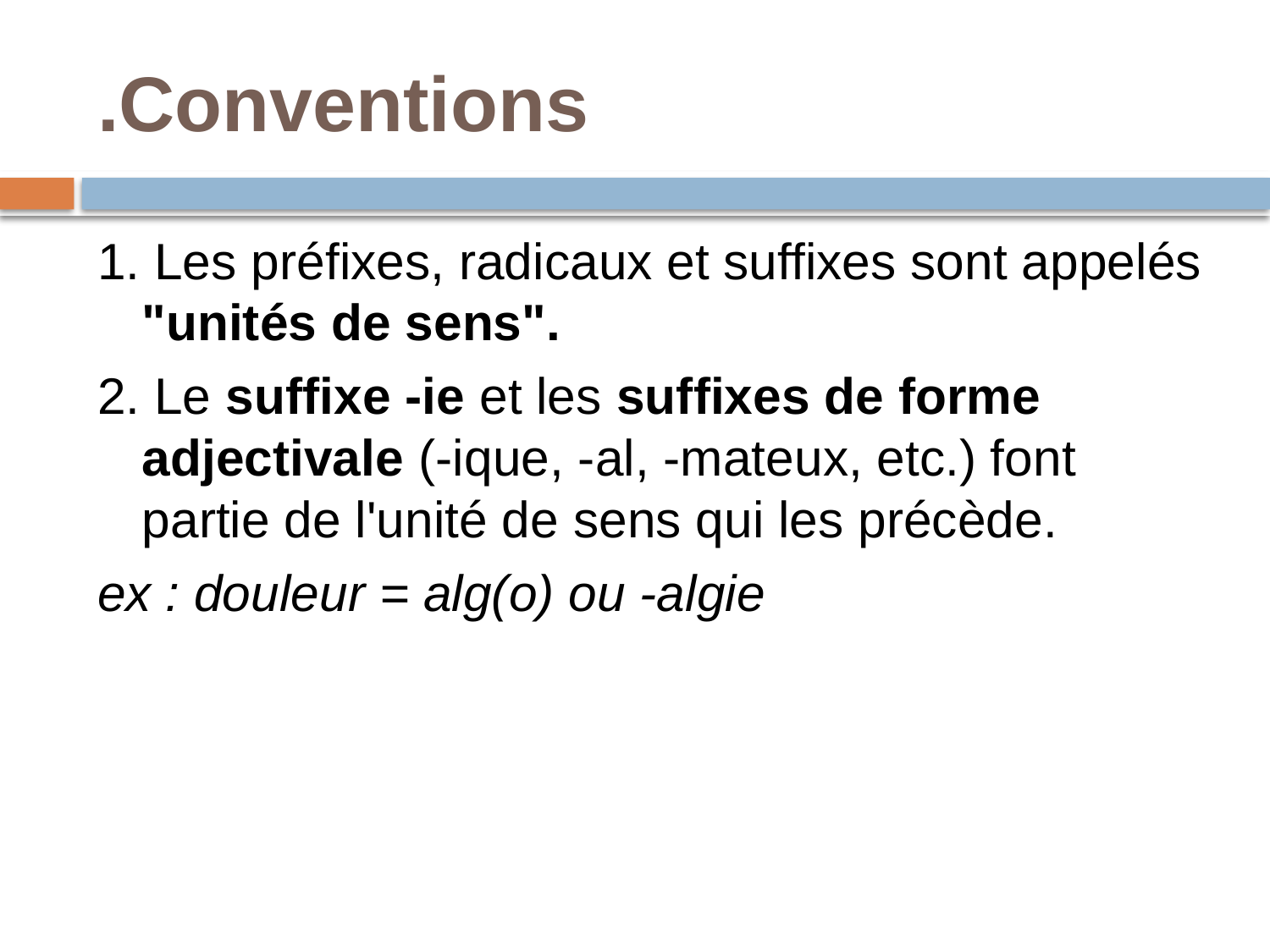

# .Conventions
1. Les préfixes, radicaux et suffixes sont appelés "unités de sens".
2. Le suffixe -ie et les suffixes de forme adjectivale (-ique, -al, -mateux, etc.) font partie de l'unité de sens qui les précède.
ex : douleur = alg(o) ou -algie